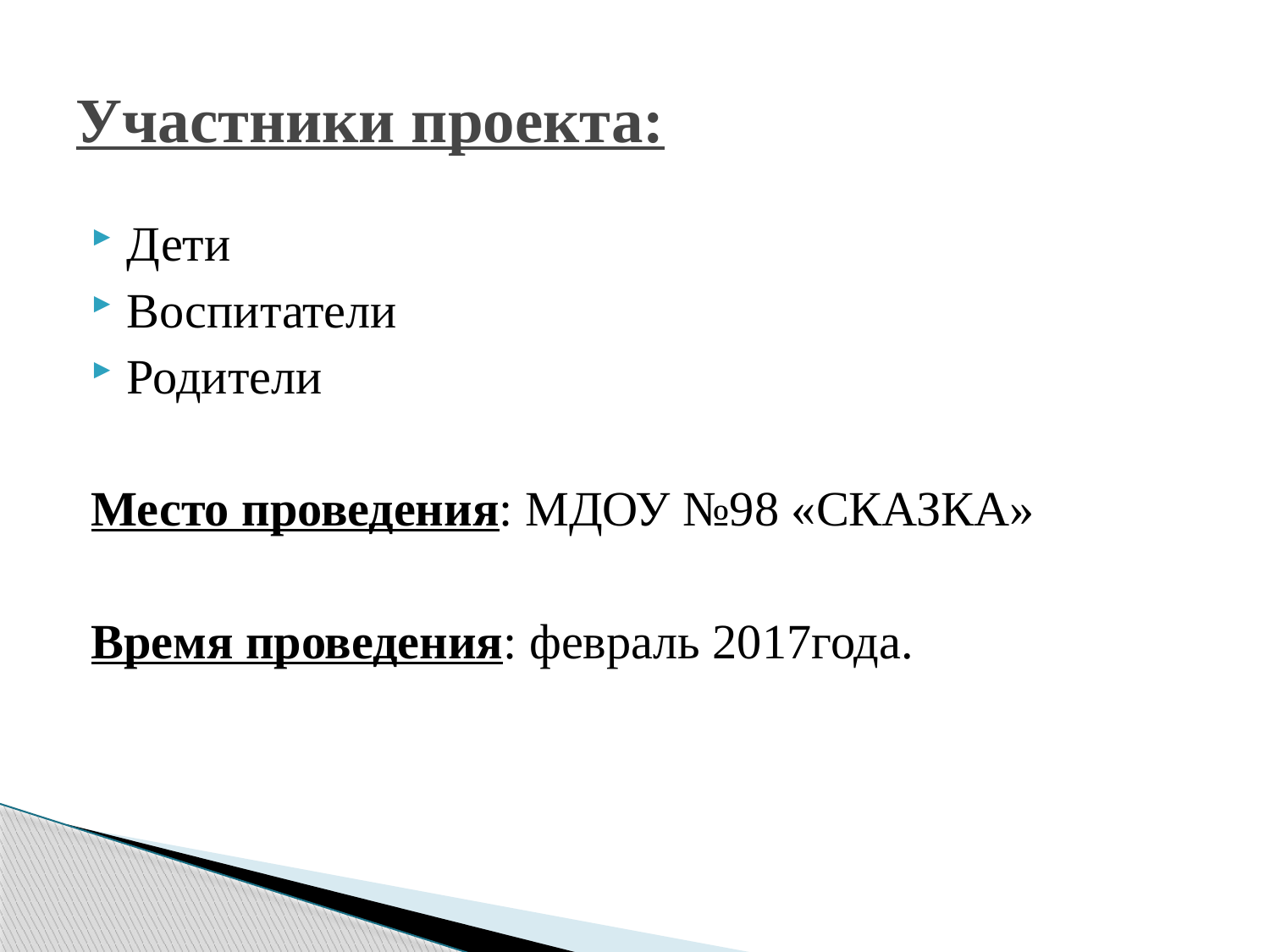

# Участники проекта:
Дети
Воспитатели
Родители

Место проведения: МДОУ №98 «СКАЗКА»

Время проведения: февраль 2017года.